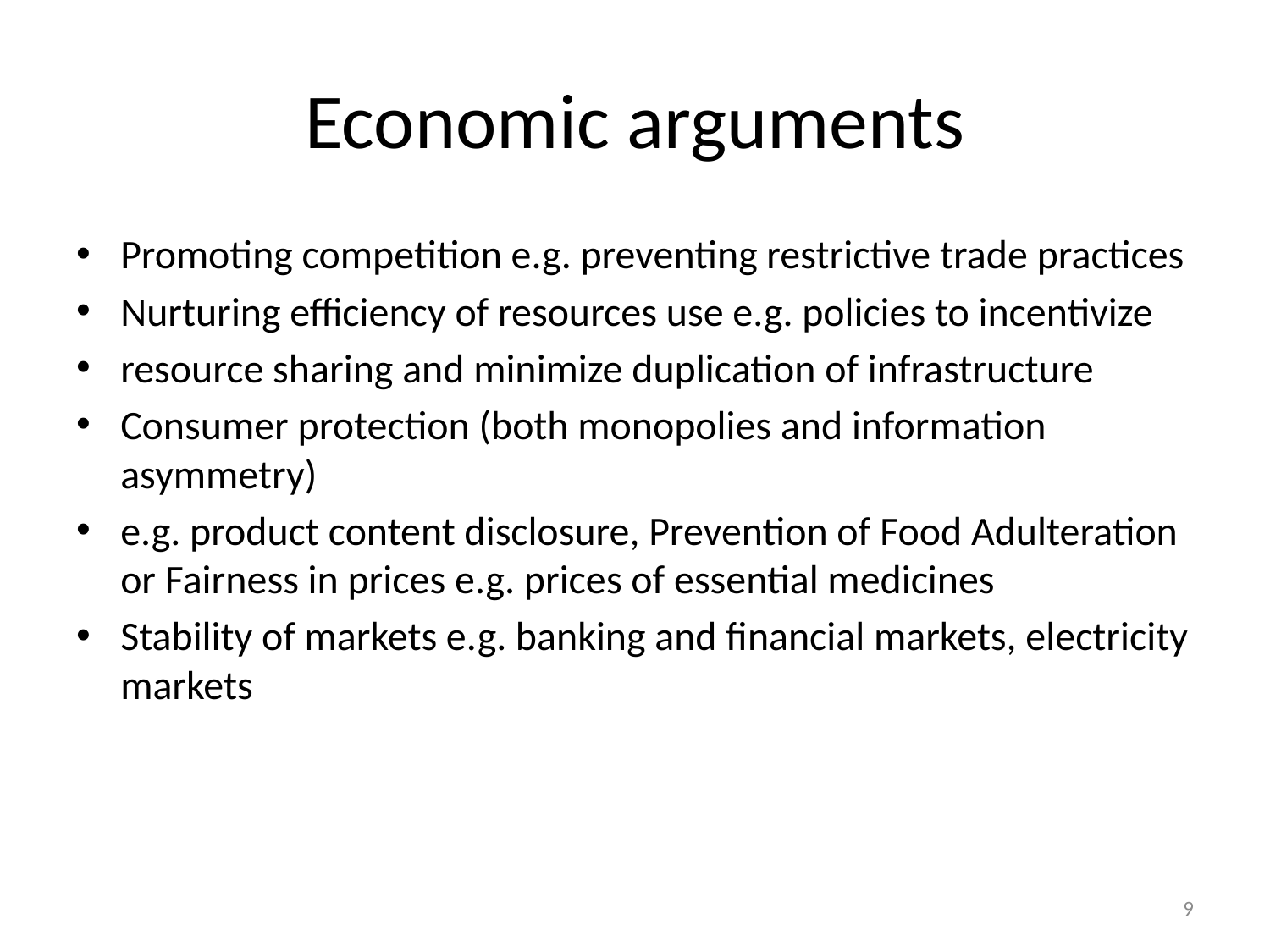

# Economic arguments
Promoting competition e.g. preventing restrictive trade practices
Nurturing efficiency of resources use e.g. policies to incentivize
resource sharing and minimize duplication of infrastructure
Consumer protection (both monopolies and information asymmetry)
e.g. product content disclosure, Prevention of Food Adulteration or Fairness in prices e.g. prices of essential medicines
Stability of markets e.g. banking and financial markets, electricity markets
9